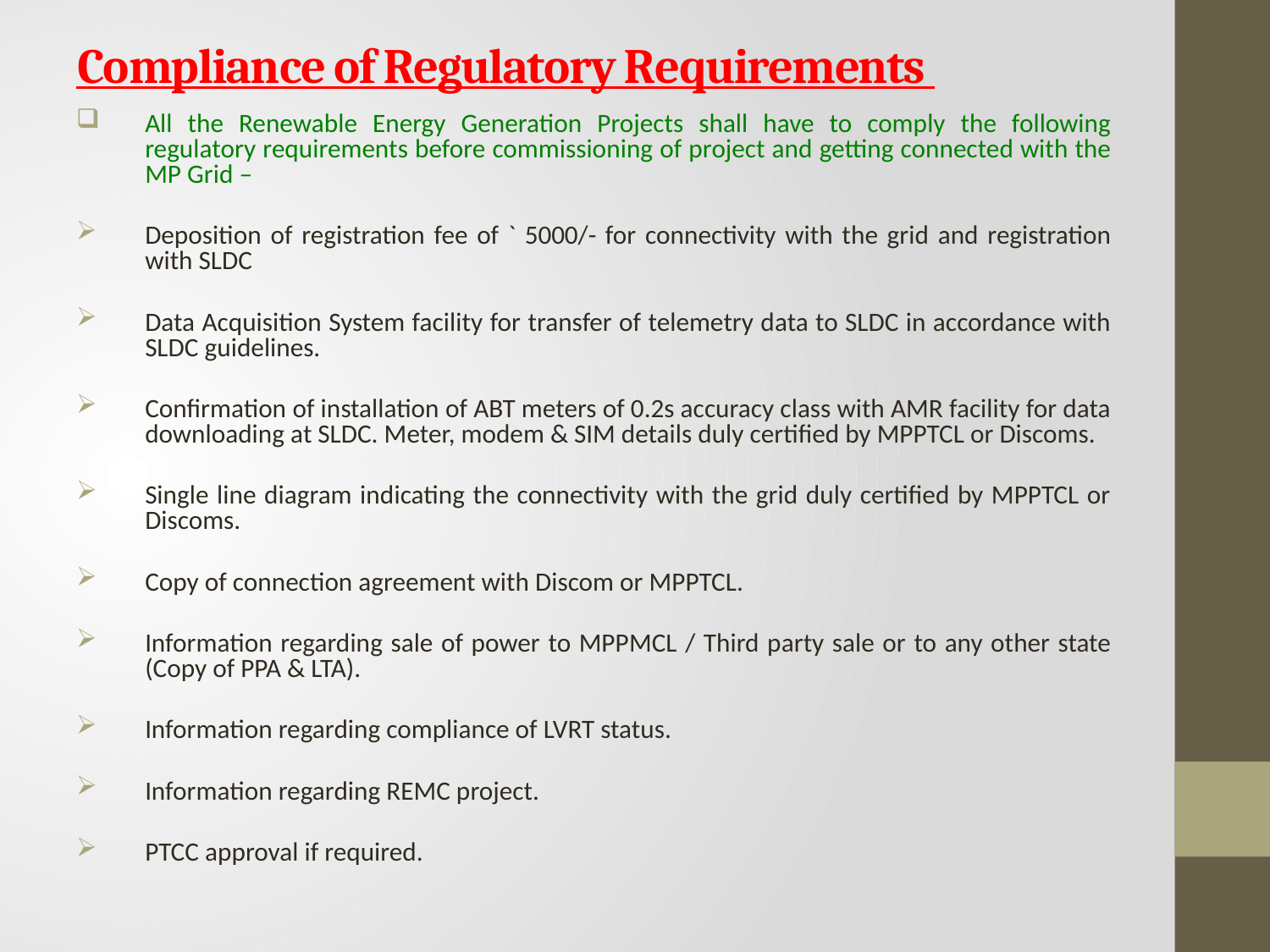

# Compliance of Regulatory Requirements
All the Renewable Energy Generation Projects shall have to comply the following regulatory requirements before commissioning of project and getting connected with the MP Grid –

Deposition of registration fee of ` 5000/- for connectivity with the grid and registration with SLDC

Data Acquisition System facility for transfer of telemetry data to SLDC in accordance with SLDC guidelines.

Confirmation of installation of ABT meters of 0.2s accuracy class with AMR facility for data downloading at SLDC. Meter, modem & SIM details duly certified by MPPTCL or Discoms.

Single line diagram indicating the connectivity with the grid duly certified by MPPTCL or Discoms.

Copy of connection agreement with Discom or MPPTCL.

Information regarding sale of power to MPPMCL / Third party sale or to any other state (Copy of PPA & LTA).

Information regarding compliance of LVRT status.

Information regarding REMC project.

PTCC approval if required.